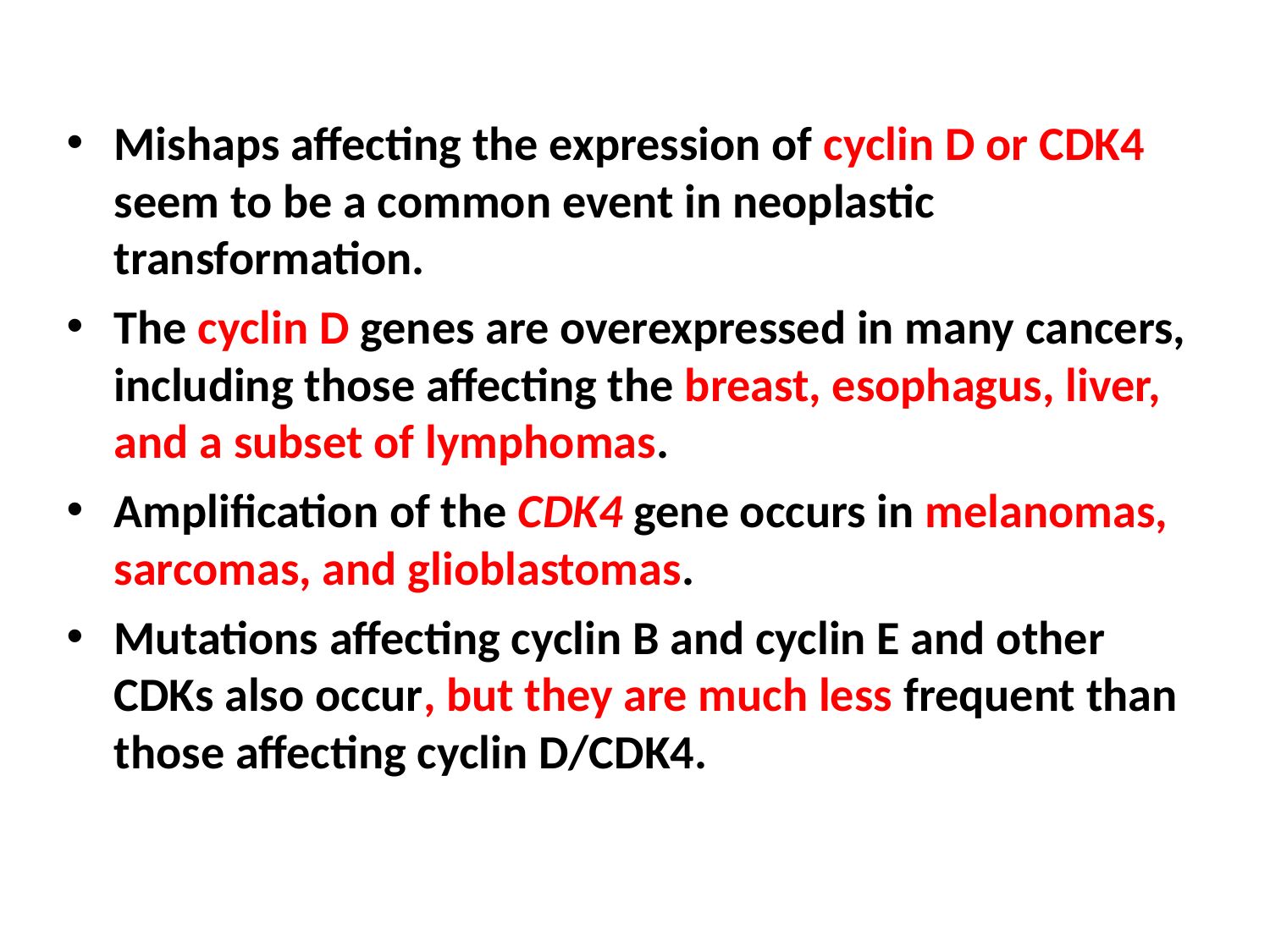

Mishaps affecting the expression of cyclin D or CDK4 seem to be a common event in neoplastic transformation.
The cyclin D genes are overexpressed in many cancers, including those affecting the breast, esophagus, liver, and a subset of lymphomas.
Amplification of the CDK4 gene occurs in melanomas, sarcomas, and glioblastomas.
Mutations affecting cyclin B and cyclin E and other CDKs also occur, but they are much less frequent than those affecting cyclin D/CDK4.